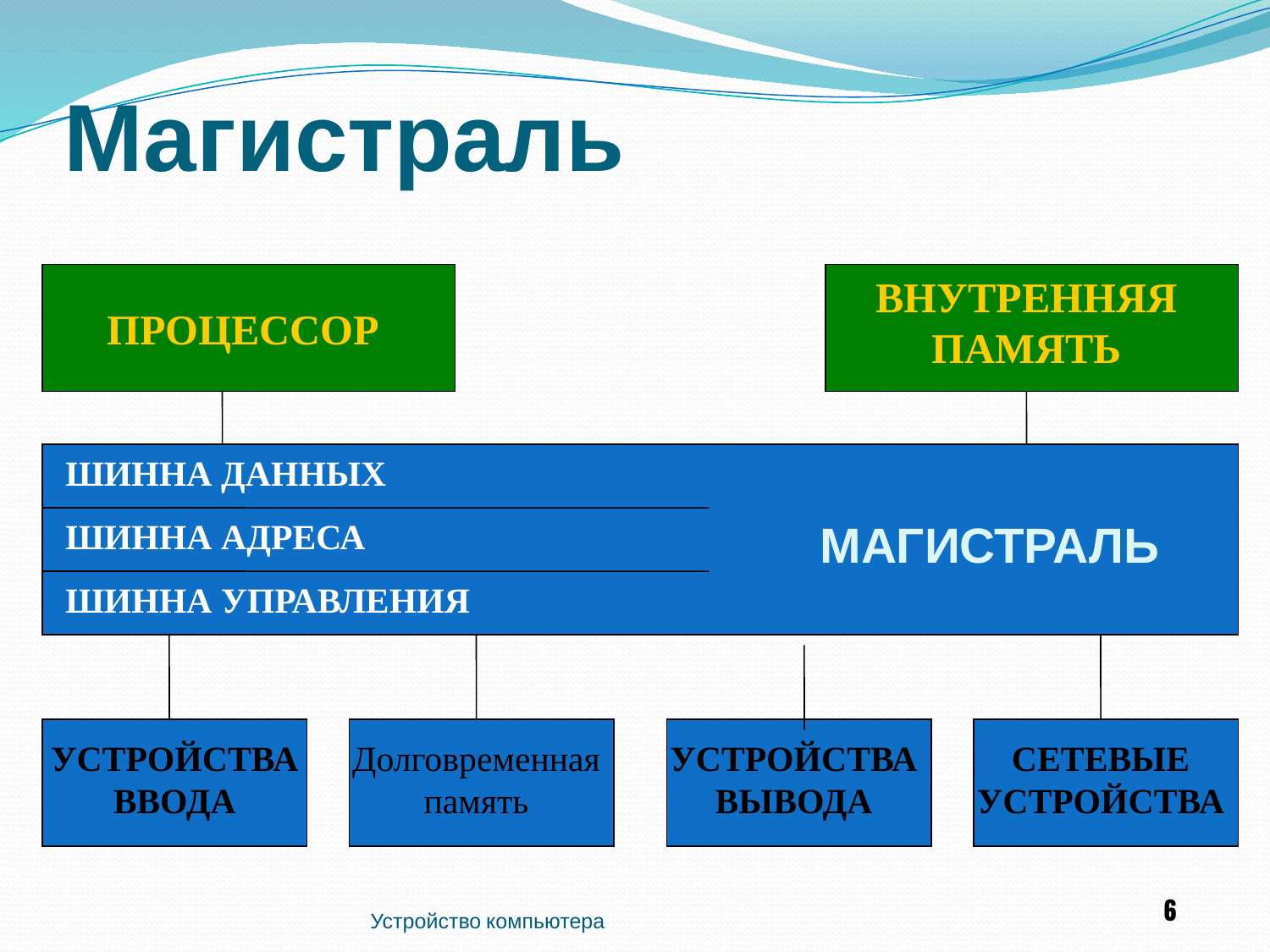

# Магистраль

ПРОЦЕССОР

ВНУТРЕННЯЯ ПАМЯТЬ

ШИННА ДАННЫХ

ШИННА АДРЕСА
МАГИСТРАЛЬ

ШИННА УПРАВЛЕНИЯ

УСТРОЙСТВА ВВОДА

Долговременная память

УСТРОЙСТВА ВЫВОДА

СЕТЕВЫЕ УСТРОЙСТВА
Устройство компьютера
6